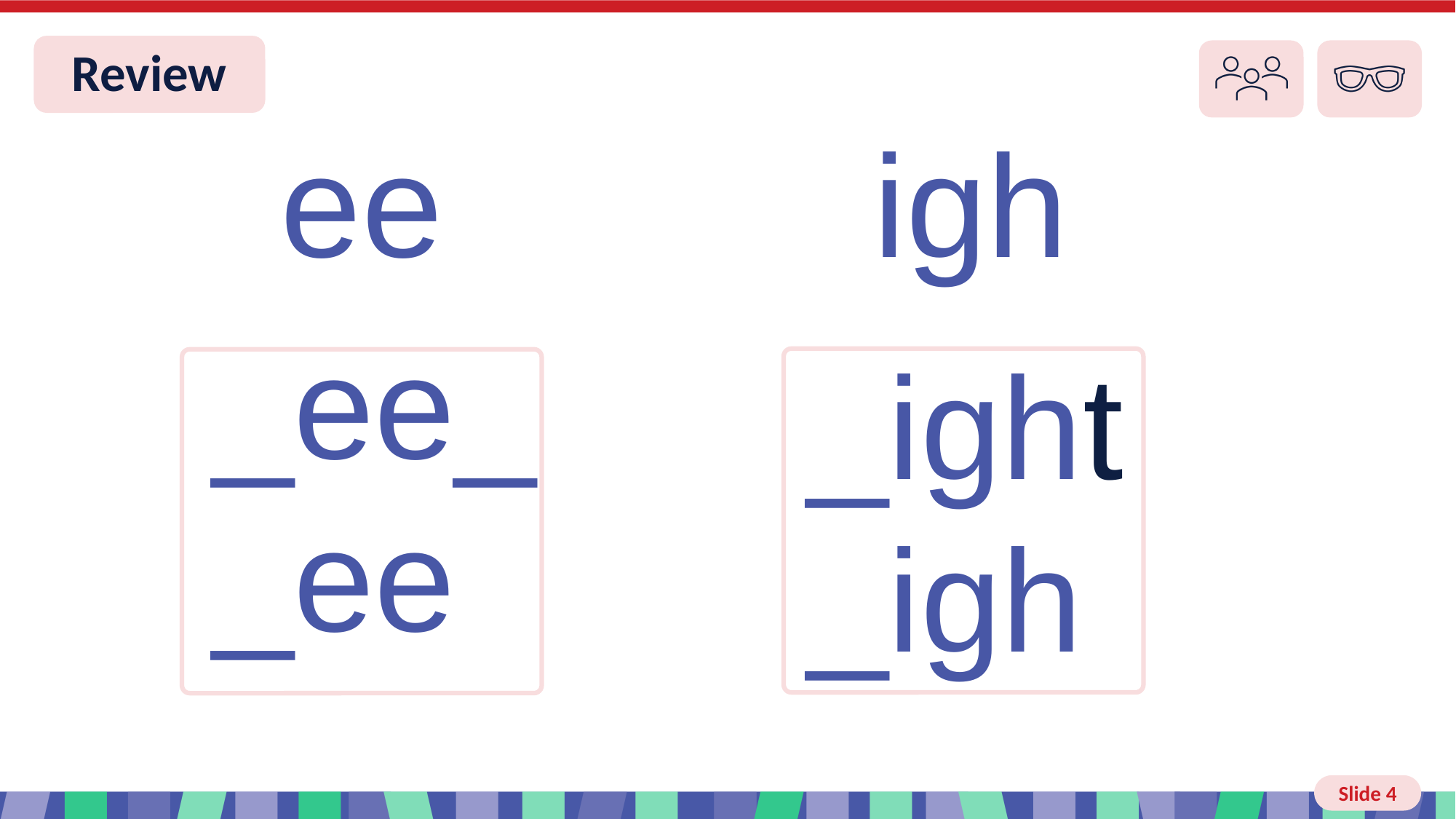

# Slide 4 Review You do
ee
igh
_ight
_igh

_ee_
_ee